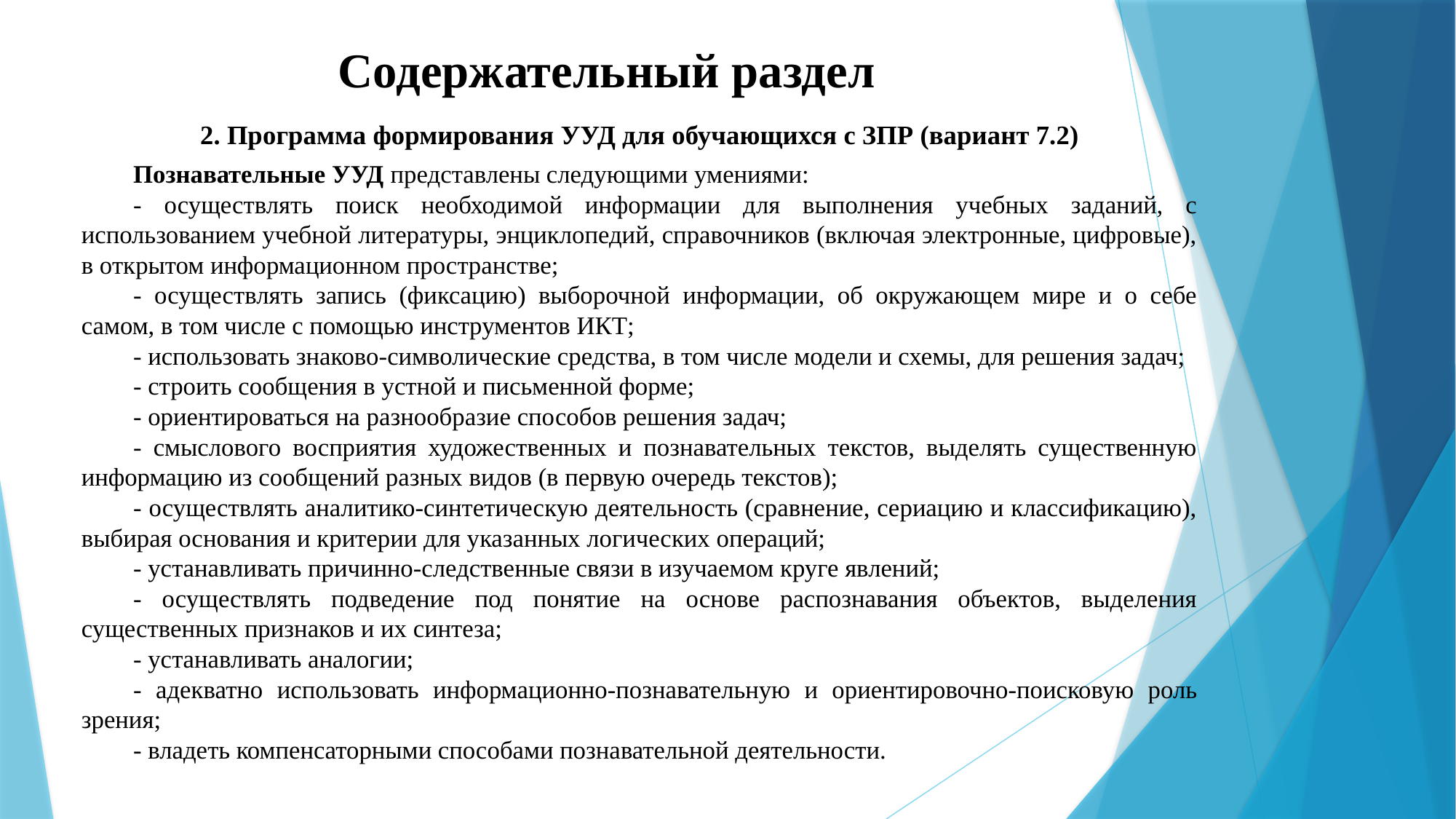

# Содержательный раздел
2. Программа формирования УУД для обучающихся с ЗПР (вариант 7.2)
Познавательные УУД представлены следующими умениями:
- осуществлять поиск необходимой информации для выполнения учебных заданий, с использованием учебной литературы, энциклопедий, справочников (включая электронные, цифровые), в открытом информационном пространстве;
- осуществлять запись (фиксацию) выборочной информации, об окружающем мире и о себе самом, в том числе с помощью инструментов ИКТ;
- использовать знаково-символические средства, в том числе модели и схемы, для решения задач;
- строить сообщения в устной и письменной форме;
- ориентироваться на разнообразие способов решения задач;
- смыслового восприятия художественных и познавательных текстов, выделять существенную информацию из сообщений разных видов (в первую очередь текстов);
- осуществлять аналитико-синтетическую деятельность (сравнение, сериацию и классификацию), выбирая основания и критерии для указанных логических операций;
- устанавливать причинно-следственные связи в изучаемом круге явлений;
- осуществлять подведение под понятие на основе распознавания объектов, выделения существенных признаков и их синтеза;
- устанавливать аналогии;
- адекватно использовать информационно-познавательную и ориентировочно-поисковую роль зрения;
- владеть компенсаторными способами познавательной деятельности.